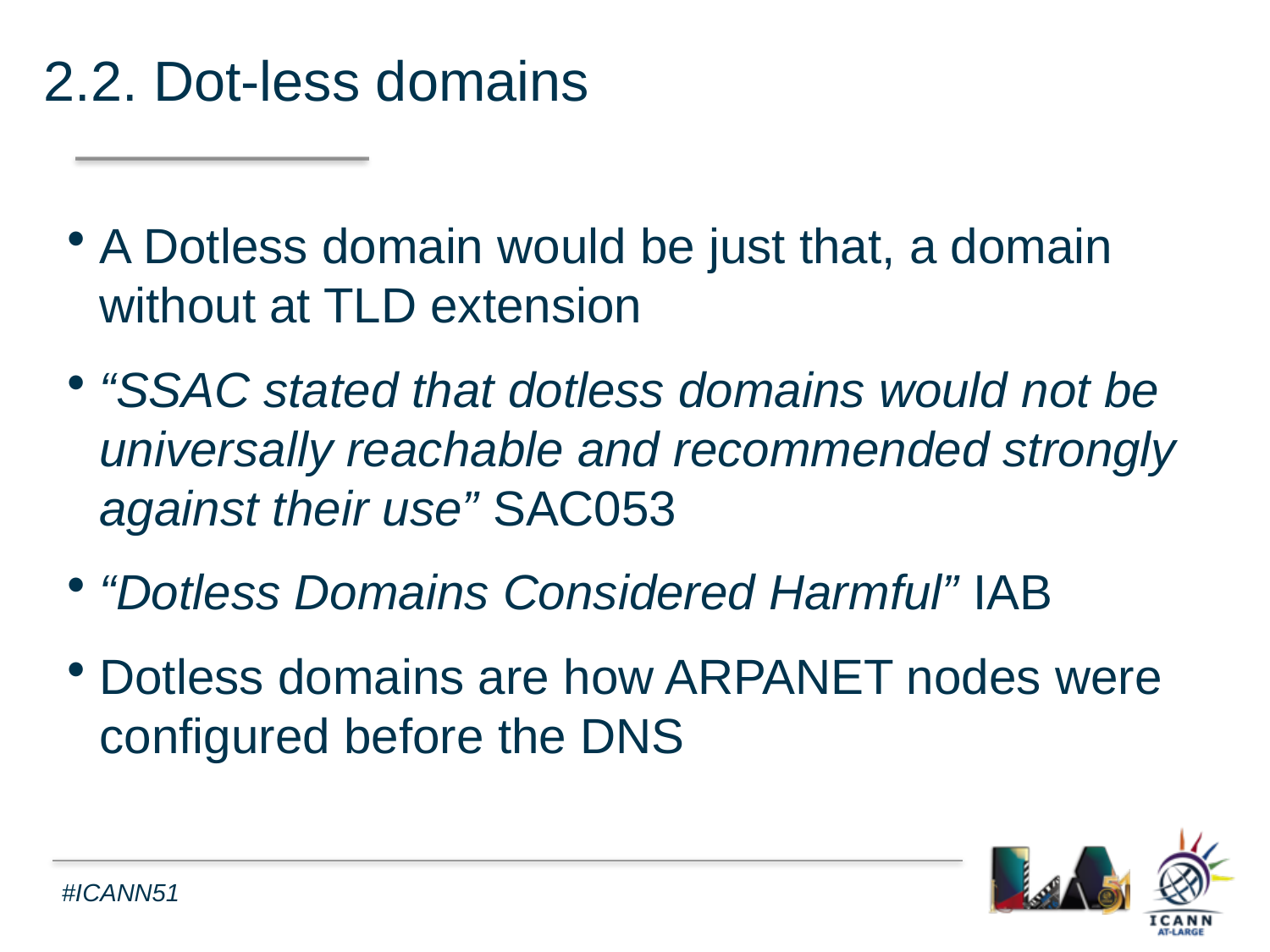

2.2. Dot-less domains

A Dotless domain would be just that, a domain without at TLD extension
“SSAC stated that dotless domains would not be universally reachable and recommended strongly against their use” SAC053
“Dotless Domains Considered Harmful” IAB
Dotless domains are how ARPANET nodes were configured before the DNS